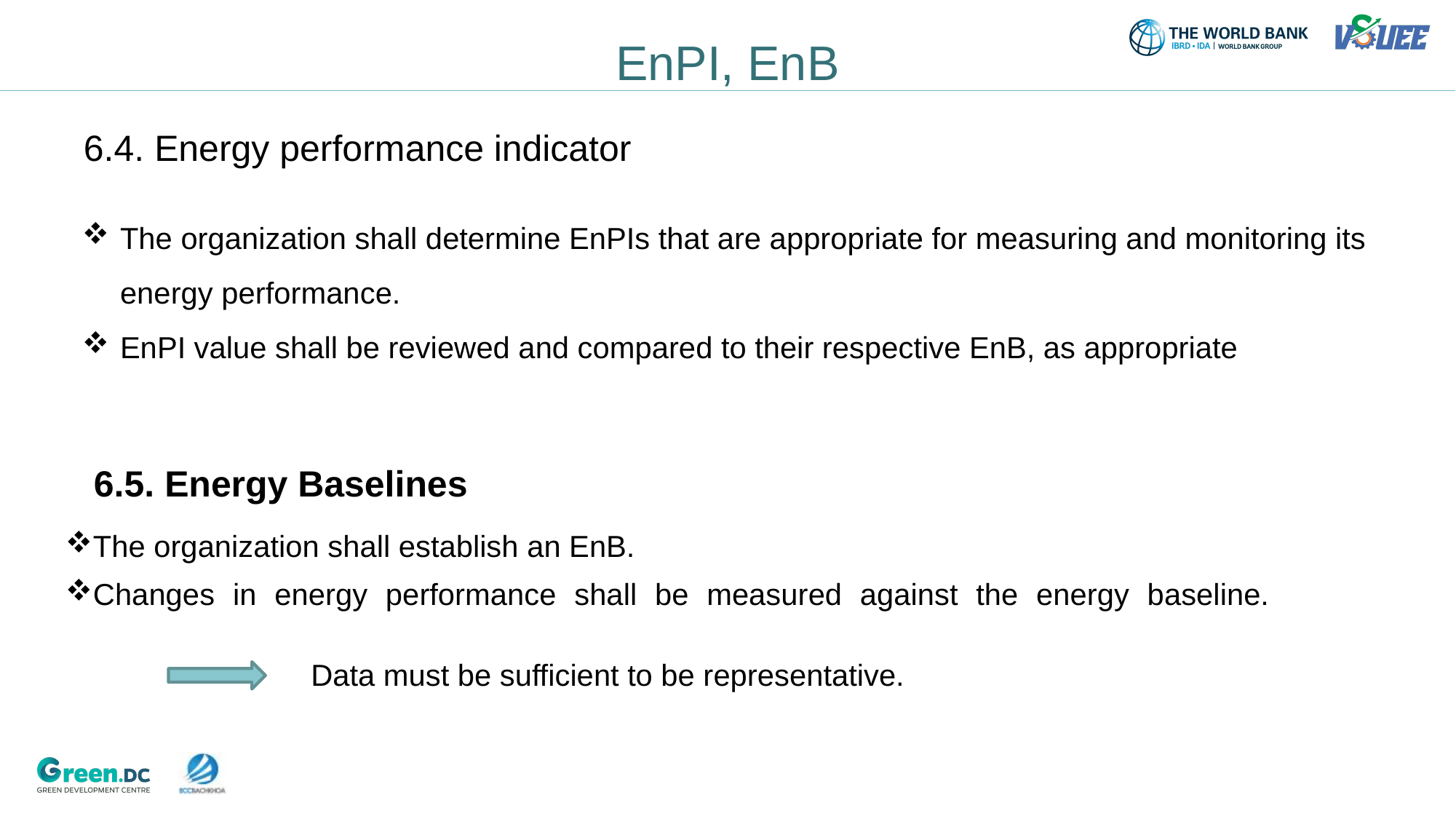

EnPI, EnB
# 6.4. Energy performance indicator
The organization shall determine EnPIs that are appropriate for measuring and monitoring its energy performance.
EnPI value shall be reviewed and compared to their respective EnB, as appropriate
 6.5. Energy Baselines
The organization shall establish an EnB.
Changes in energy performance shall be measured against the energy baseline.
			Data must be sufficient to be representative.